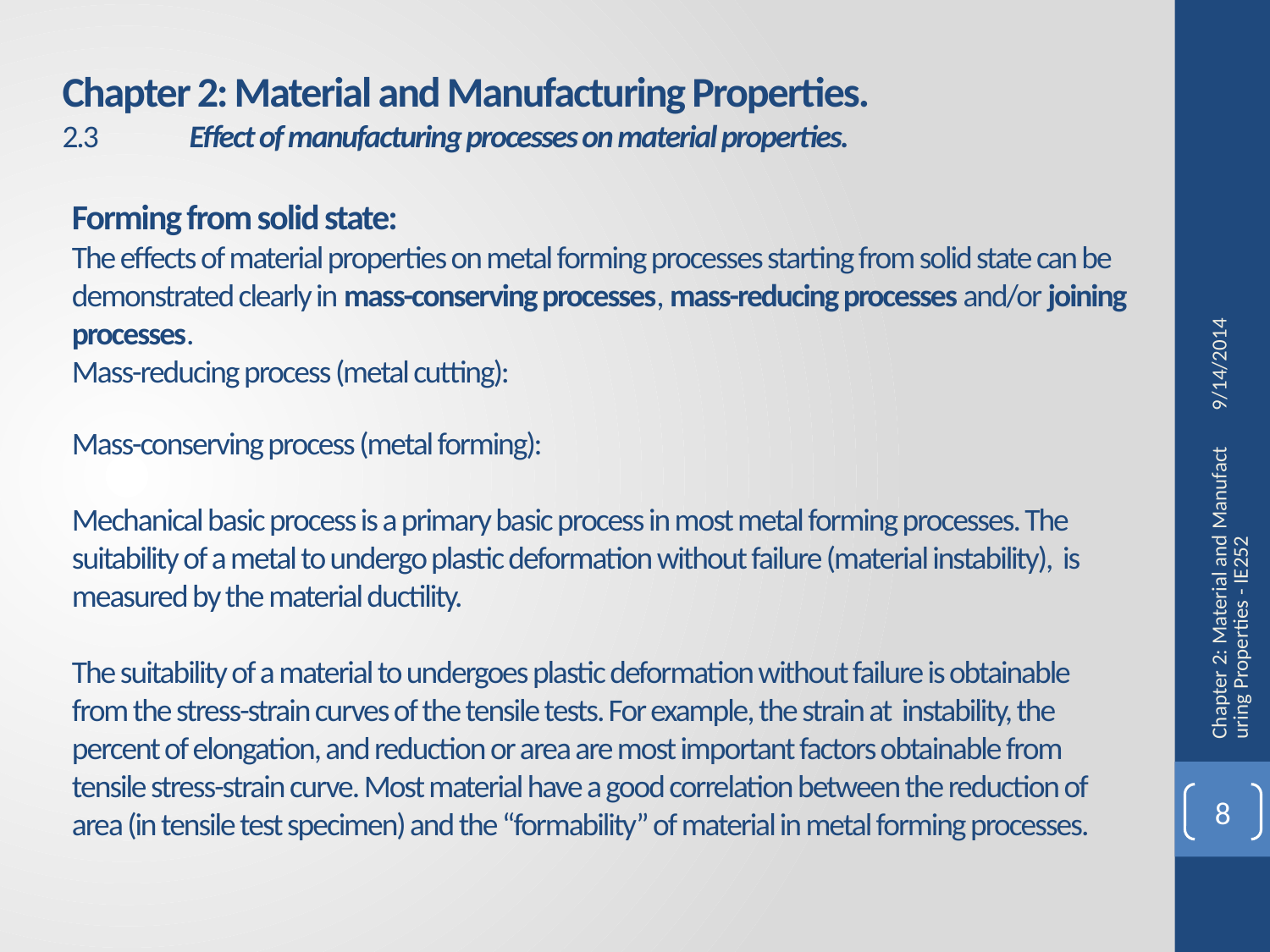

Chapter 2: Material and Manufacturing Properties.
2.3	Effect of manufacturing processes on material properties.
Forming from solid state:
The effects of material properties on metal forming processes starting from solid state can be demonstrated clearly in mass-conserving processes, mass-reducing processes and/or joining processes.
Mass-reducing process (metal cutting):
Mass-conserving process (metal forming):
Mechanical basic process is a primary basic process in most metal forming processes. The suitability of a metal to undergo plastic deformation without failure (material instability),  is measured by the material ductility.
The suitability of a material to undergoes plastic deformation without failure is obtainable from the stress-strain curves of the tensile tests. For example, the strain at  instability, the percent of elongation, and reduction or area are most important factors obtainable from tensile stress-strain curve. Most material have a good correlation between the reduction of area (in tensile test specimen) and the “formability” of material in metal forming processes.
9/14/2014
Chapter 2: Material and Manufacturing Properties - IE252
8